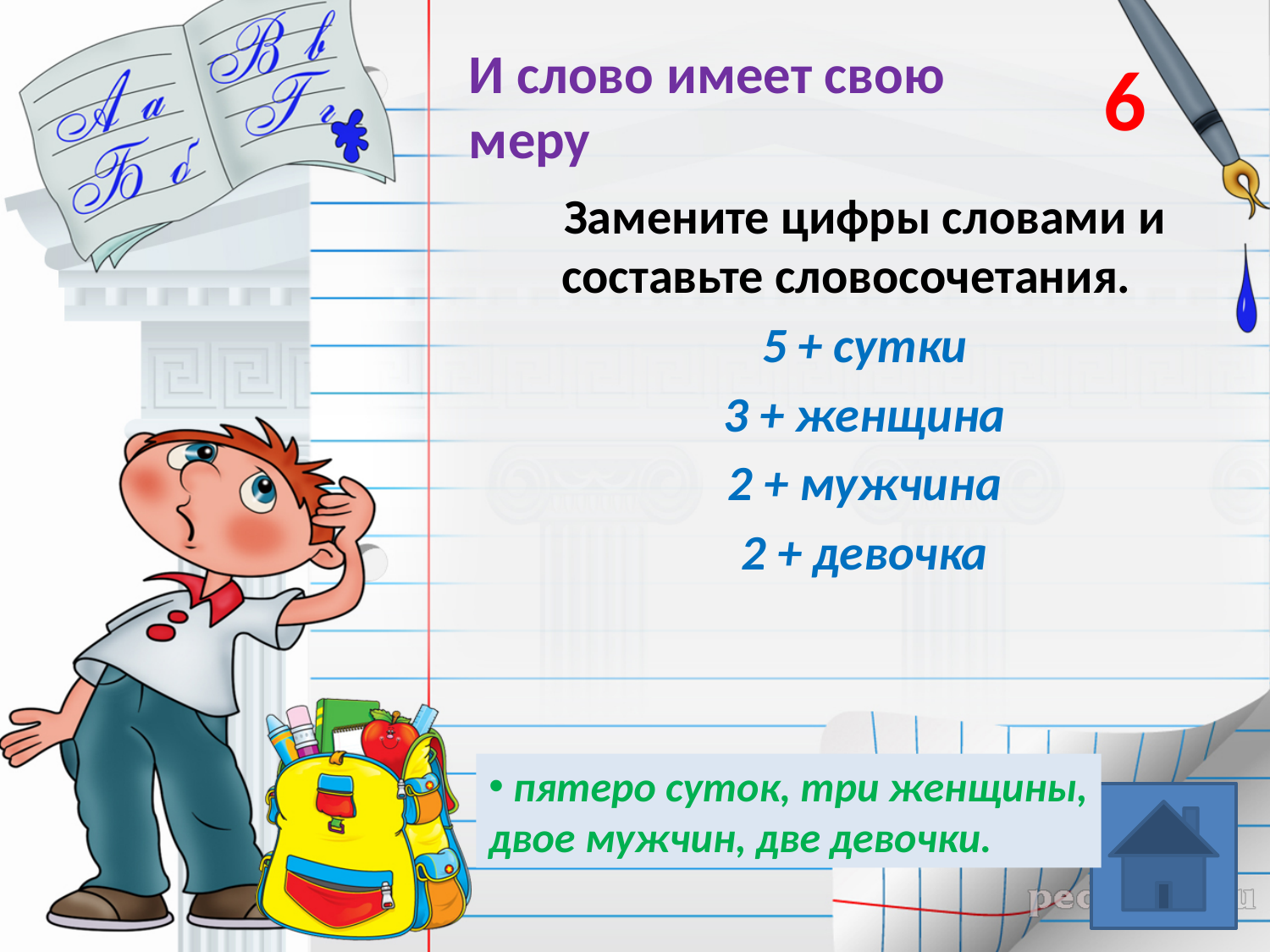

6
# И слово имеет свою меру
Замените цифры словами и составьте словосочетания.
5 + сутки
3 + женщина
2 + мужчина
2 + девочка

 пятеро суток, три женщины, двое мужчин, две девочки.